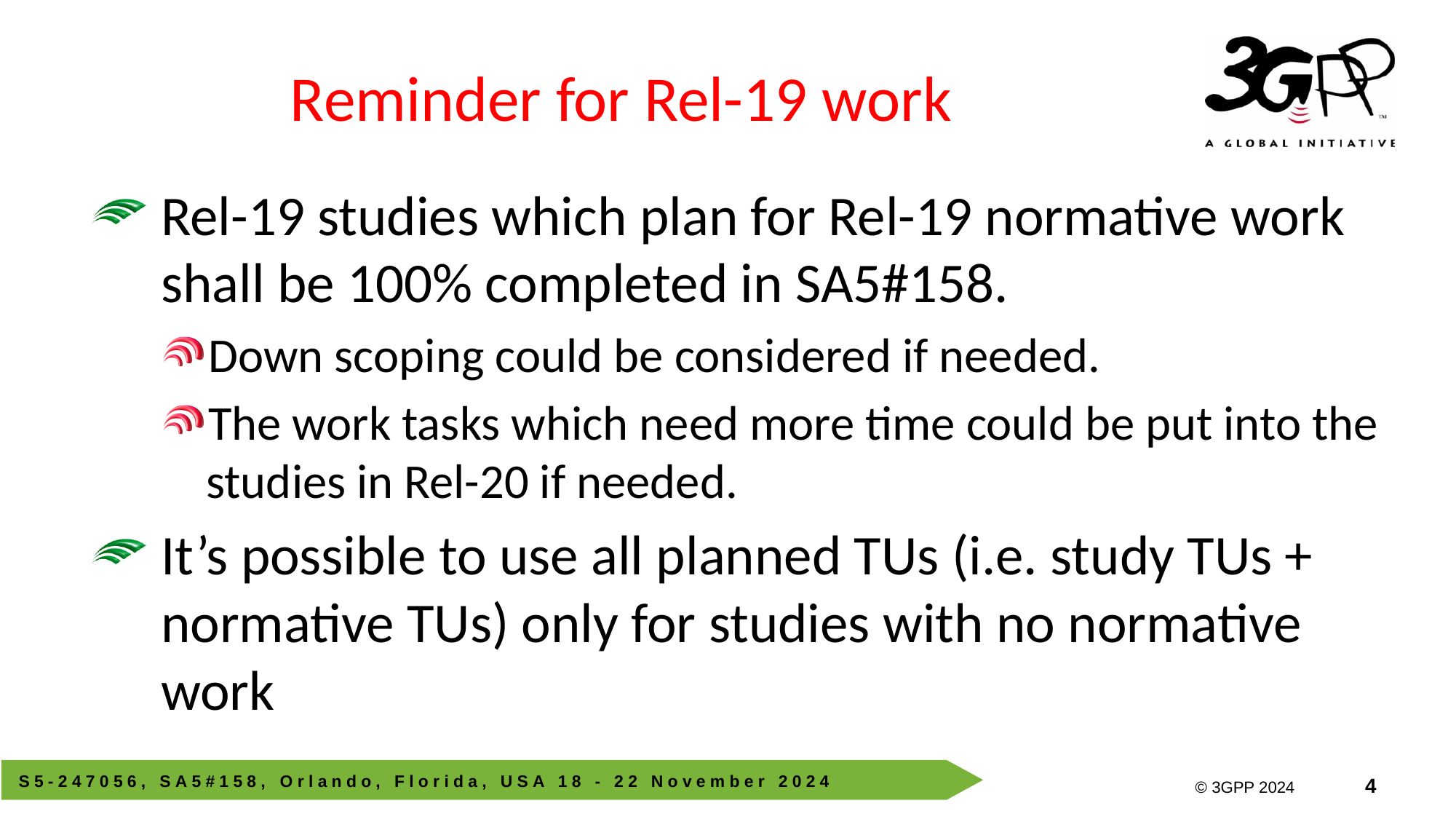

# Reminder for Rel-19 work
Rel-19 studies which plan for Rel-19 normative work shall be 100% completed in SA5#158.
Down scoping could be considered if needed.
The work tasks which need more time could be put into the studies in Rel-20 if needed.
It’s possible to use all planned TUs (i.e. study TUs + normative TUs) only for studies with no normative work